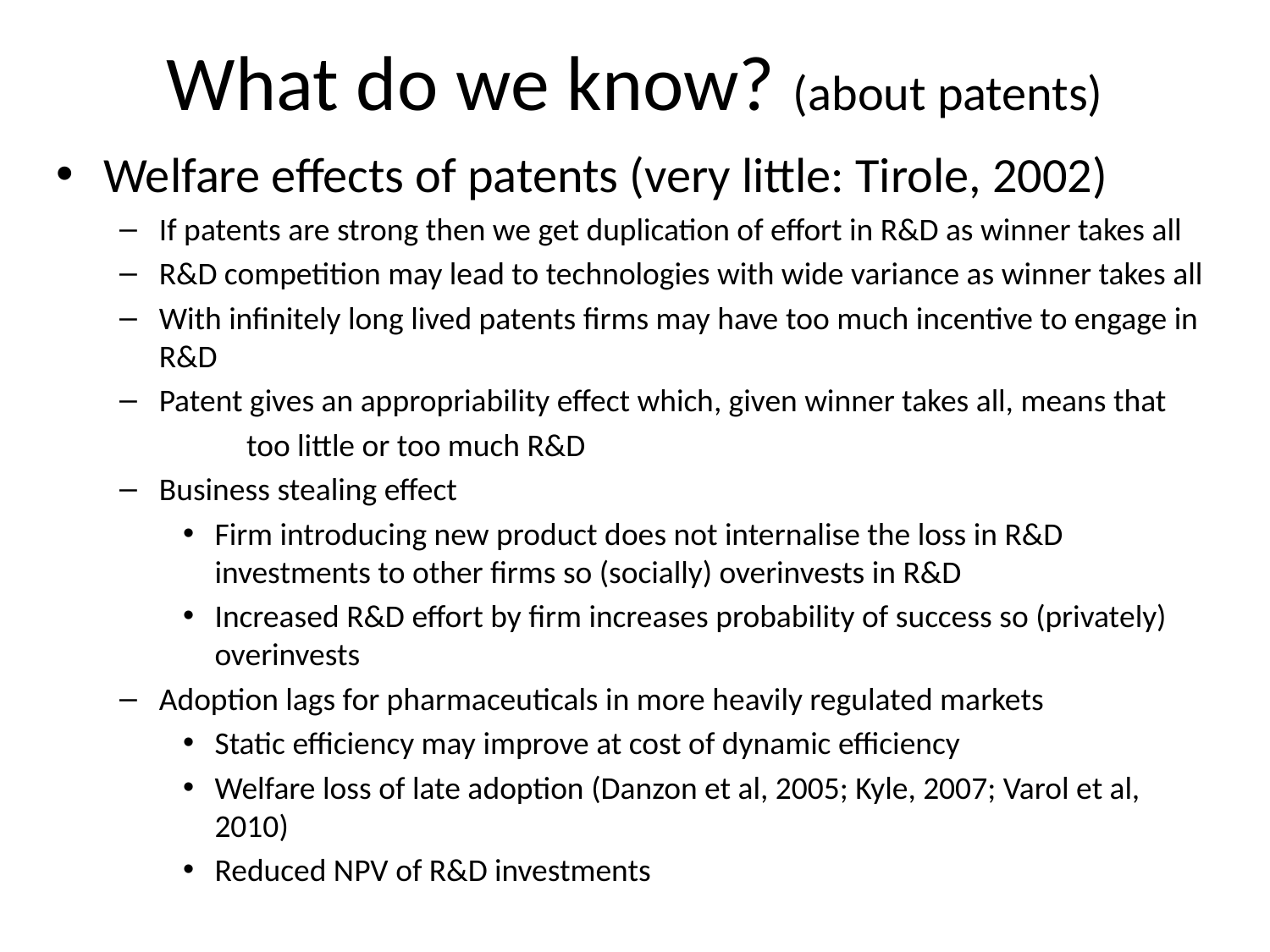

# What do we know? (about patents)
Welfare effects of patents (very little: Tirole, 2002)
If patents are strong then we get duplication of effort in R&D as winner takes all
R&D competition may lead to technologies with wide variance as winner takes all
With infinitely long lived patents firms may have too much incentive to engage in R&D
Patent gives an appropriability effect which, given winner takes all, means that
	too little or too much R&D
Business stealing effect
Firm introducing new product does not internalise the loss in R&D investments to other firms so (socially) overinvests in R&D
Increased R&D effort by firm increases probability of success so (privately) overinvests
Adoption lags for pharmaceuticals in more heavily regulated markets
Static efficiency may improve at cost of dynamic efficiency
Welfare loss of late adoption (Danzon et al, 2005; Kyle, 2007; Varol et al, 2010)
Reduced NPV of R&D investments